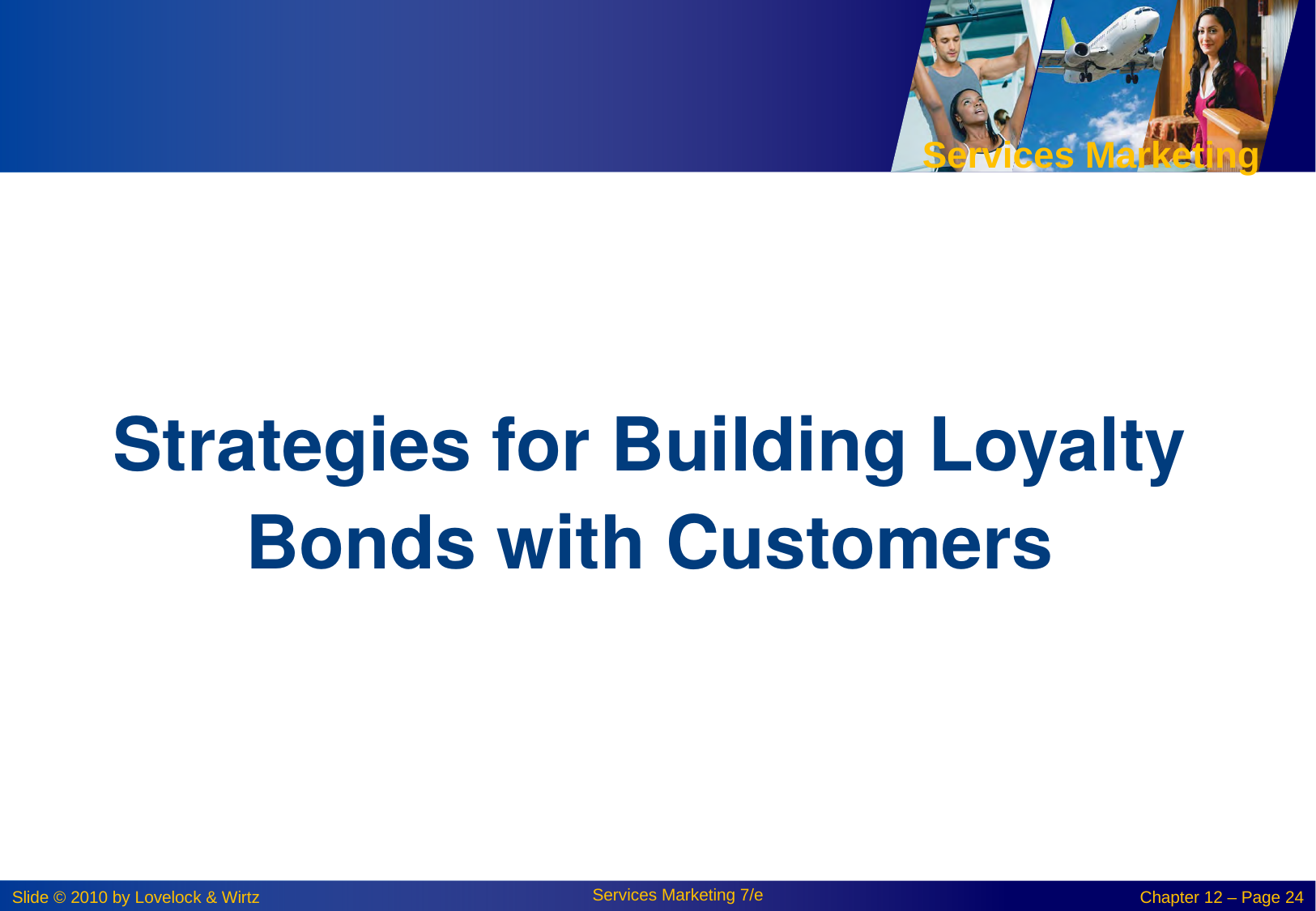

Strategies for Building Loyalty Bonds with Customers